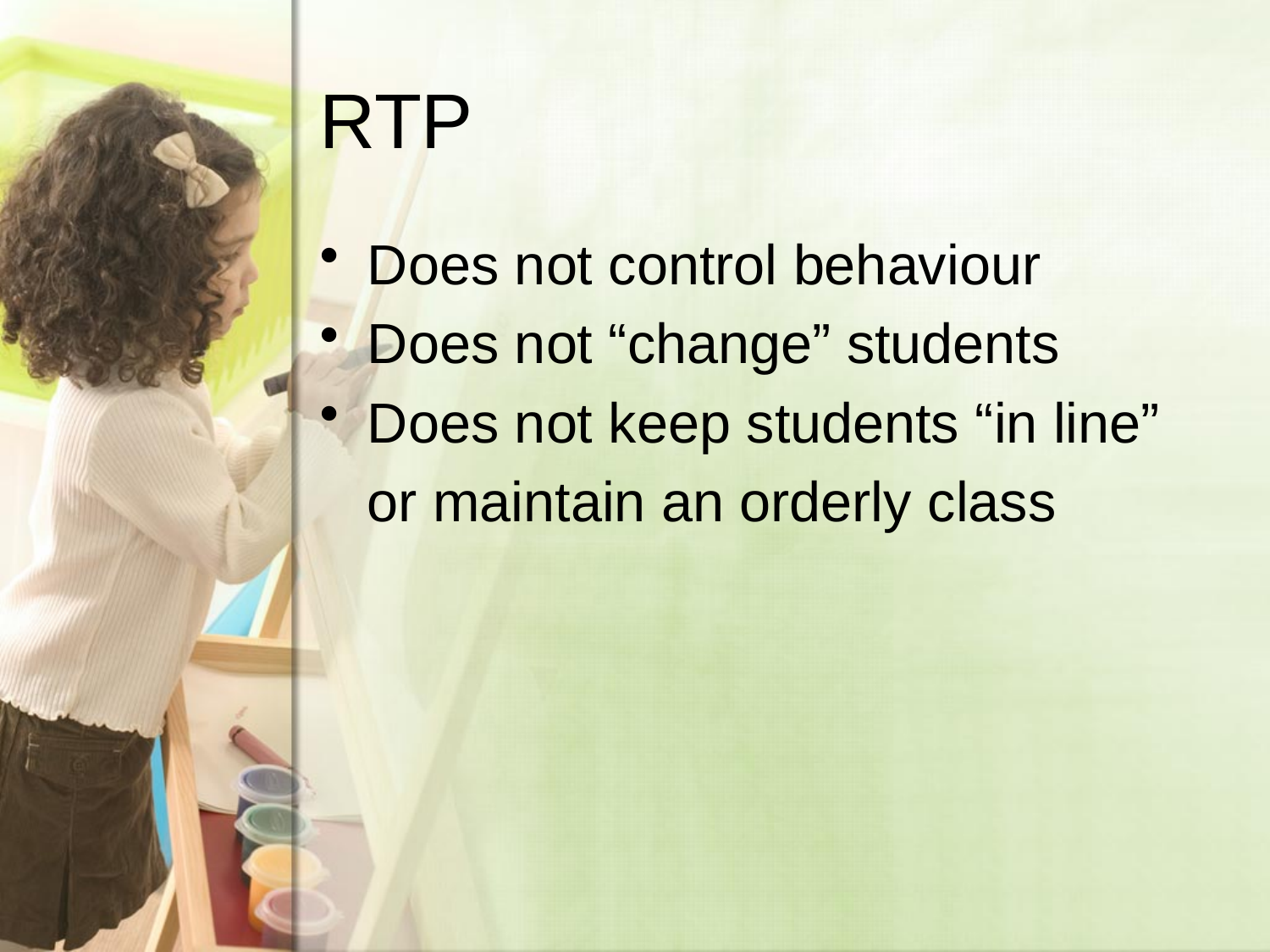

# RTP
Does not control behaviour
Does not “change” students
Does not keep students “in line”
	or maintain an orderly class